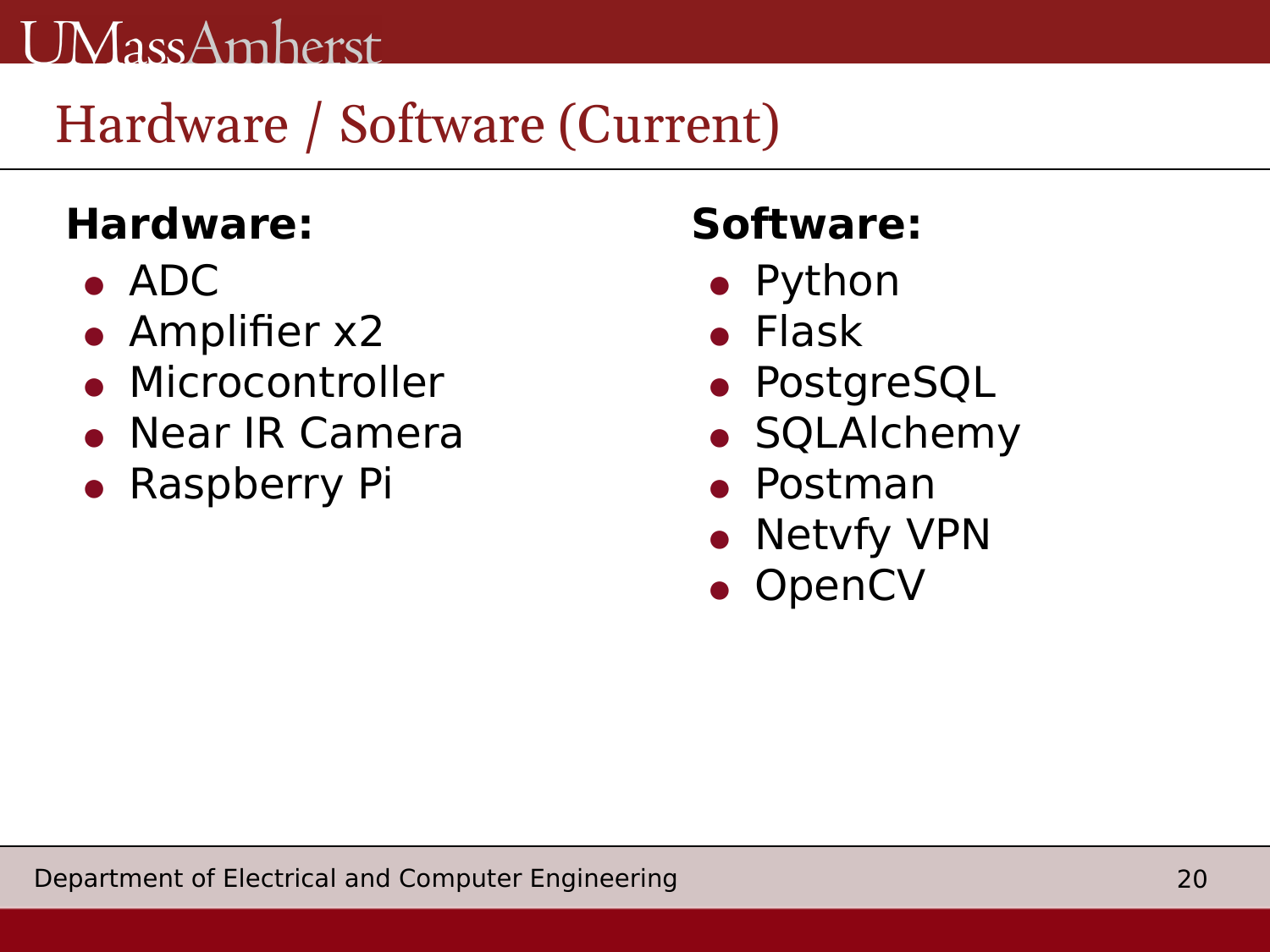

# Hardware / Software (Current)
Hardware:
ADC
Amplifier x2
Microcontroller
Near IR Camera
Raspberry Pi

Software:
Python
Flask
PostgreSQL
SQLAlchemy
Postman
Netvfy VPN
OpenCV